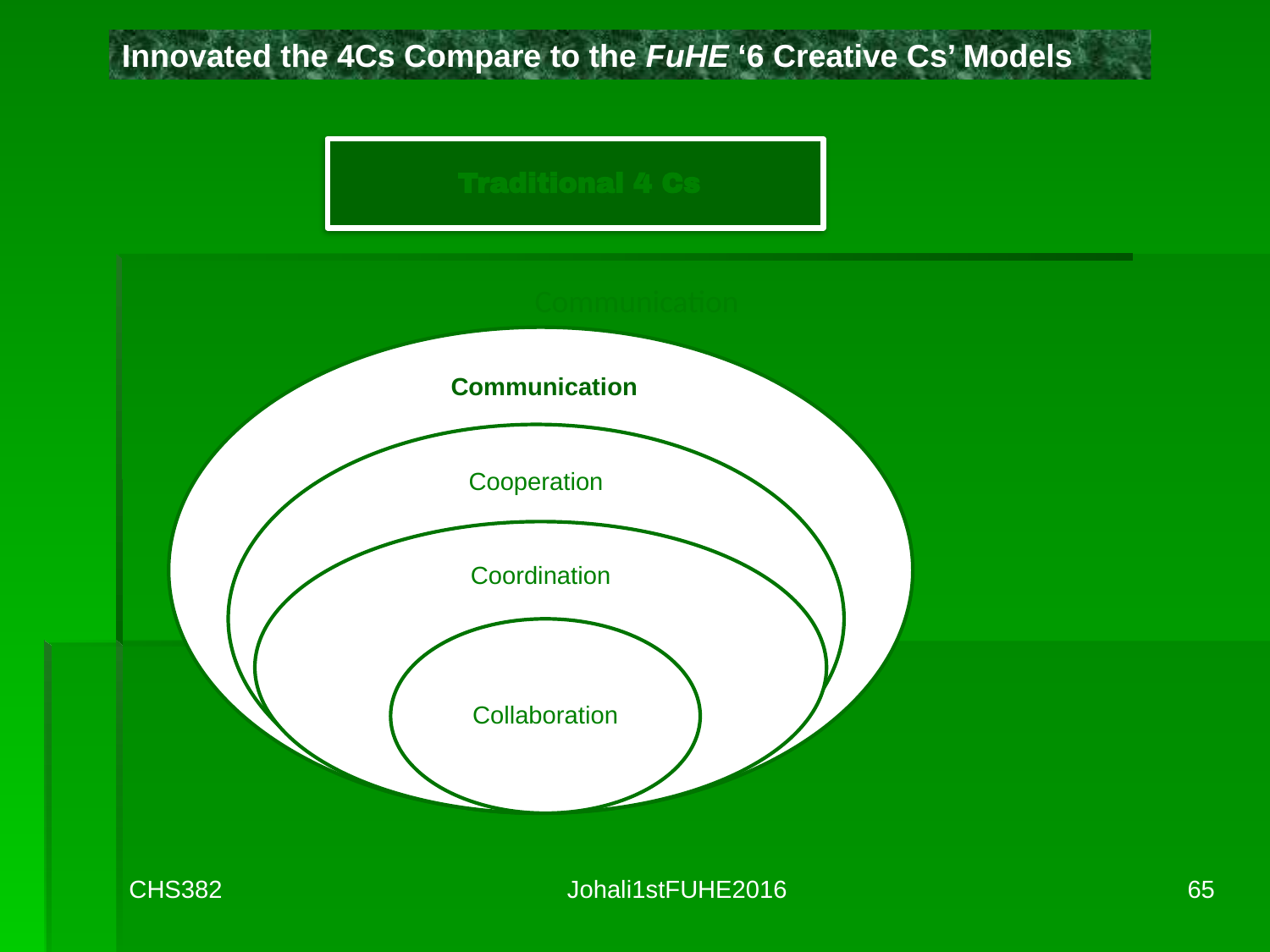

# Innovated the 4Cs Compare to the FuHE ‘6 Creative Cs’ Models
Traditional 4 Cs
Communication
Communication
Cooperation
Coordination
Collaboration
CHS382
Johali1stFUHE2016
65